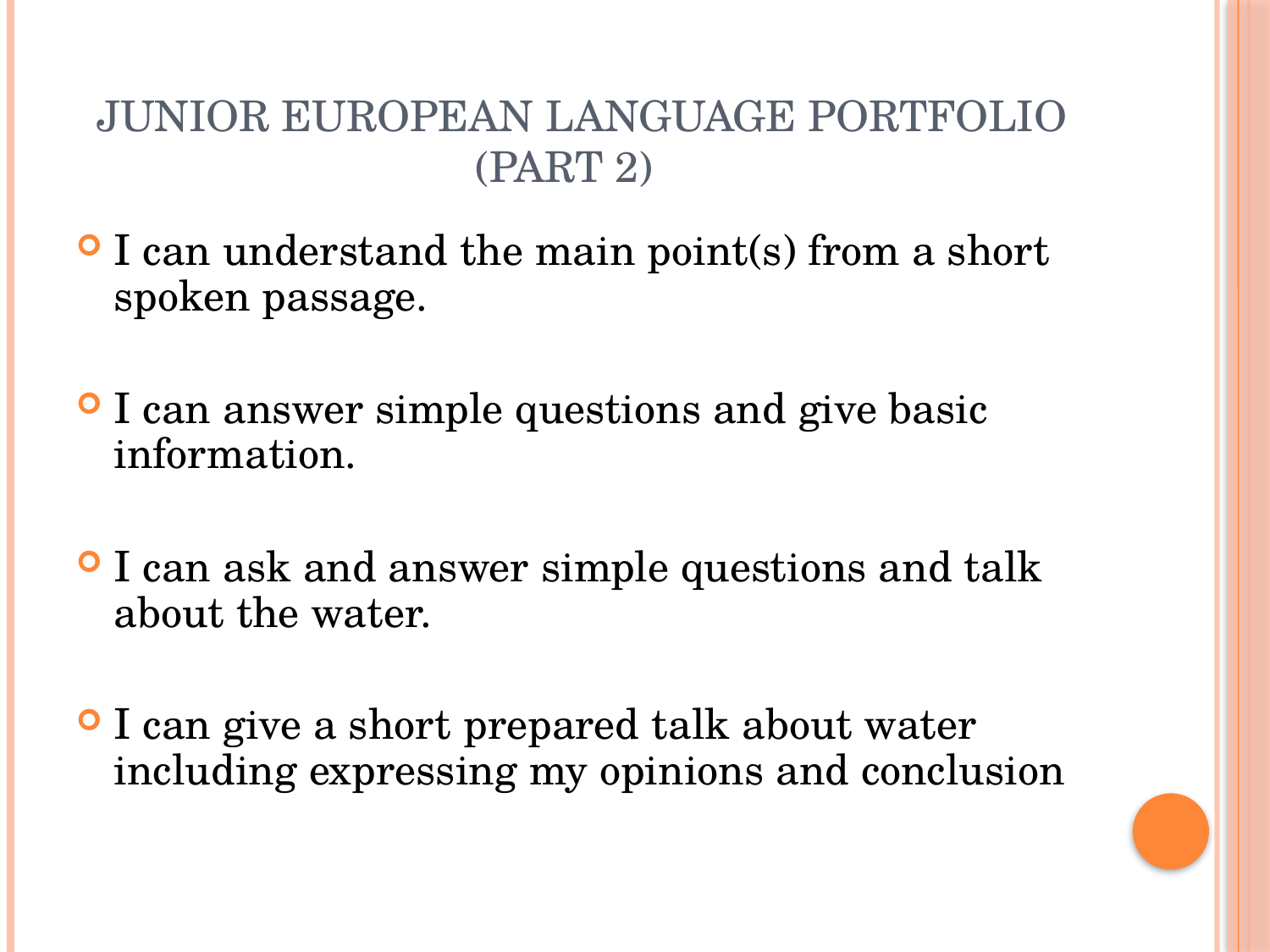

# Junior European Language Portfolio (Part 2)
I can understand the main point(s) from a short spoken passage.

I can answer simple questions and give basic information.

I can ask and answer simple questions and talk about the water.

I can give a short prepared talk about water including expressing my opinions and conclusion